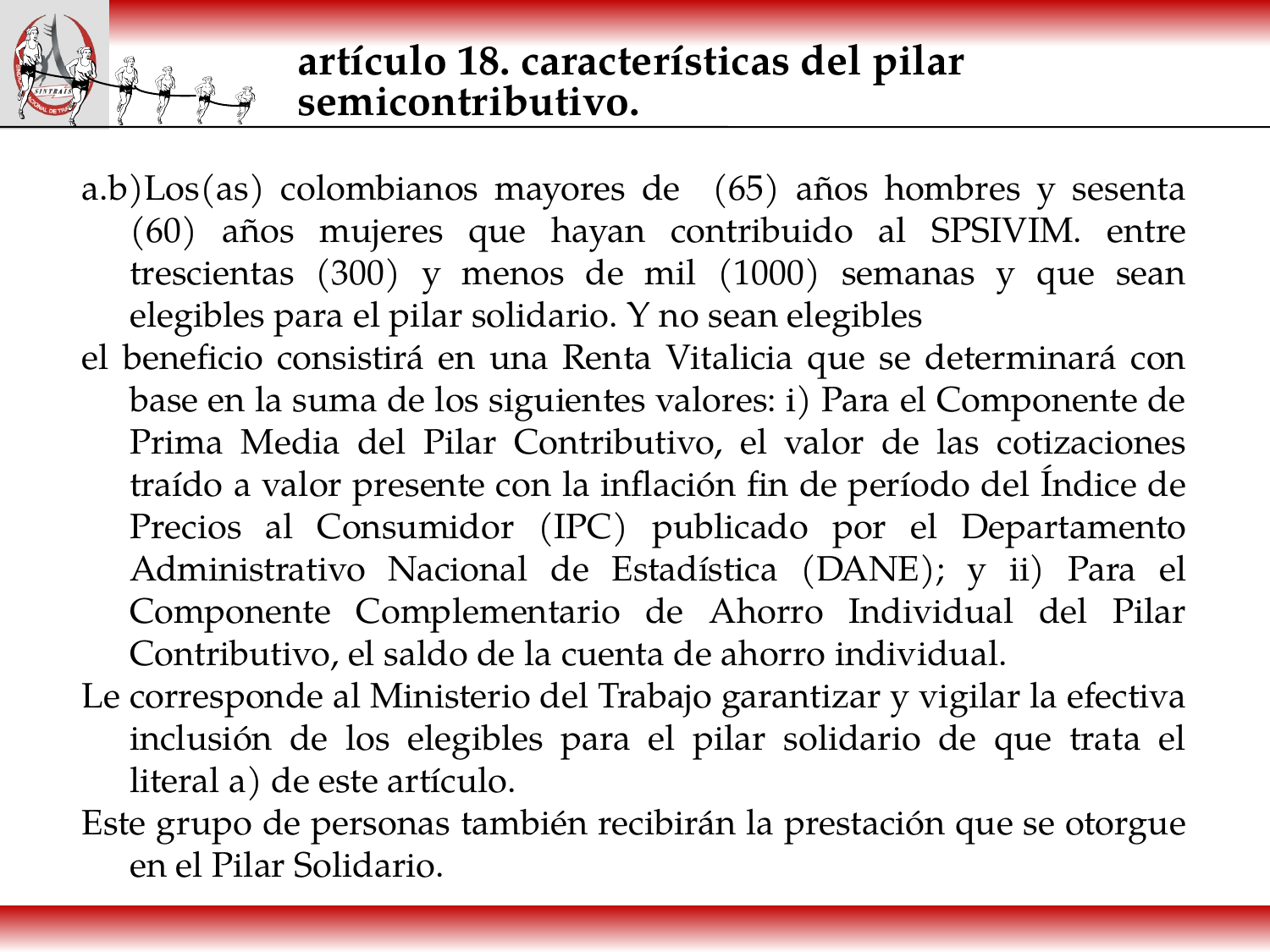

# artículo 18. características del pilar semicontributivo.
a.b)Los(as) colombianos mayores de  (65) años hombres y sesenta (60) años mujeres que hayan contribuido al SPSIVIM. entre trescientas (300) y menos de mil (1000) semanas y que sean elegibles para el pilar solidario. Y no sean elegibles
el beneficio consistirá en una Renta Vitalicia que se determinará con base en la suma de los siguientes valores: i) Para el Componente de Prima Media del Pilar Contributivo, el valor de las cotizaciones traído a valor presente con la inflación fin de período del Índice de Precios al Consumidor (IPC) publicado por el Departamento Administrativo Nacional de Estadística (DANE); y ii) Para el Componente Complementario de Ahorro Individual del Pilar Contributivo, el saldo de la cuenta de ahorro individual.
Le corresponde al Ministerio del Trabajo garantizar y vigilar la efectiva inclusión de los elegibles para el pilar solidario de que trata el literal a) de este artículo.
Este grupo de personas también recibirán la prestación que se otorgue en el Pilar Solidario.